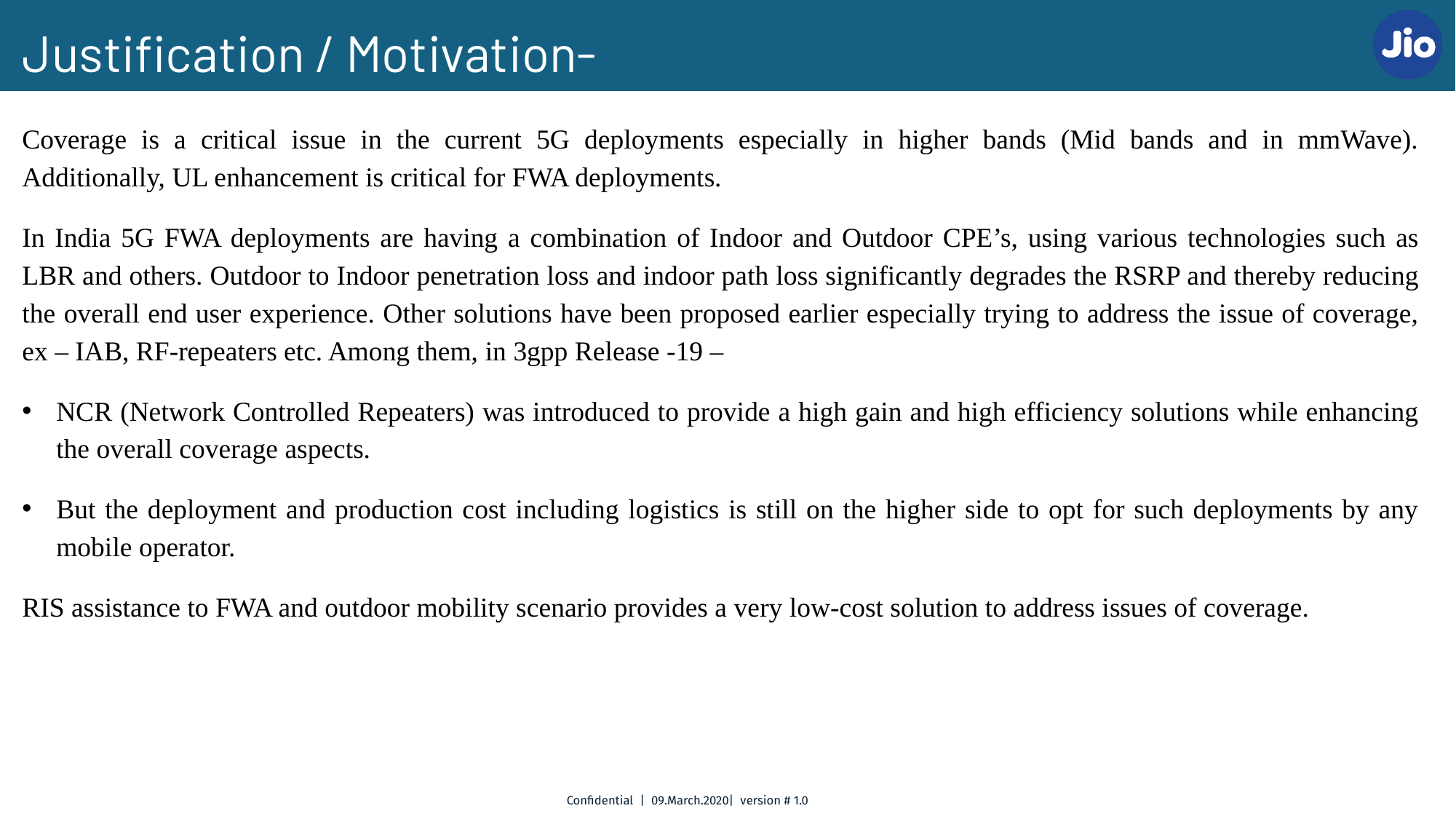

Justification / Motivation-
Coverage is a critical issue in the current 5G deployments especially in higher bands (Mid bands and in mmWave). Additionally, UL enhancement is critical for FWA deployments.
In India 5G FWA deployments are having a combination of Indoor and Outdoor CPE’s, using various technologies such as LBR and others. Outdoor to Indoor penetration loss and indoor path loss significantly degrades the RSRP and thereby reducing the overall end user experience. Other solutions have been proposed earlier especially trying to address the issue of coverage, ex – IAB, RF-repeaters etc. Among them, in 3gpp Release -19 –
NCR (Network Controlled Repeaters) was introduced to provide a high gain and high efficiency solutions while enhancing the overall coverage aspects.
But the deployment and production cost including logistics is still on the higher side to opt for such deployments by any mobile operator.
RIS assistance to FWA and outdoor mobility scenario provides a very low-cost solution to address issues of coverage.

Confidential  |  09.March.2020|  version # 1.0